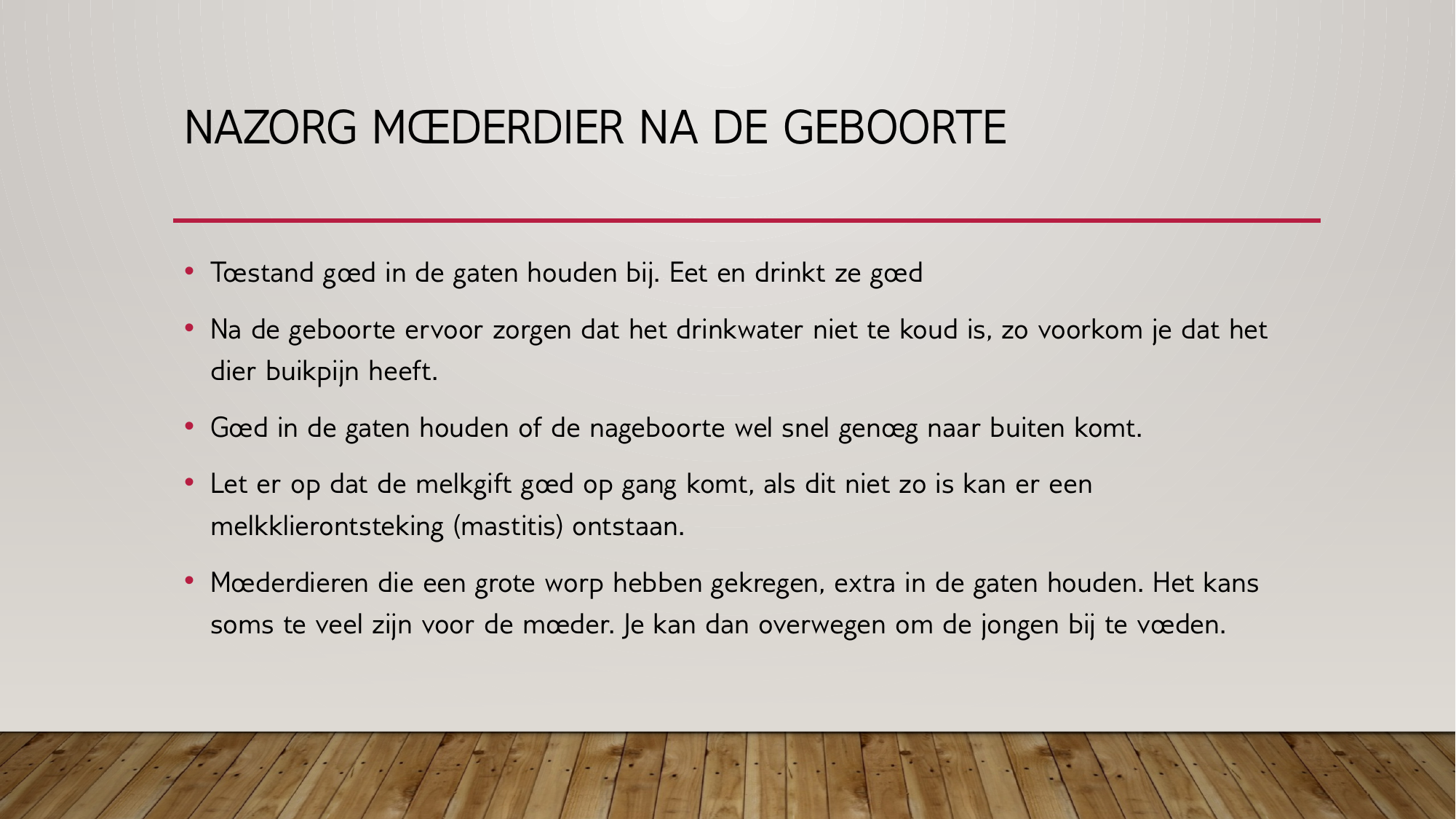

# Nazorg moederdier na de geboorte
Toestand goed in de gaten houden bij. Eet en drinkt ze goed
Na de geboorte ervoor zorgen dat het drinkwater niet te koud is, zo voorkom je dat het dier buikpijn heeft.
Goed in de gaten houden of de nageboorte wel snel genoeg naar buiten komt.
Let er op dat de melkgift goed op gang komt, als dit niet zo is kan er een melkklierontsteking (mastitis) ontstaan.
Moederdieren die een grote worp hebben gekregen, extra in de gaten houden. Het kans soms te veel zijn voor de moeder. Je kan dan overwegen om de jongen bij te voeden.